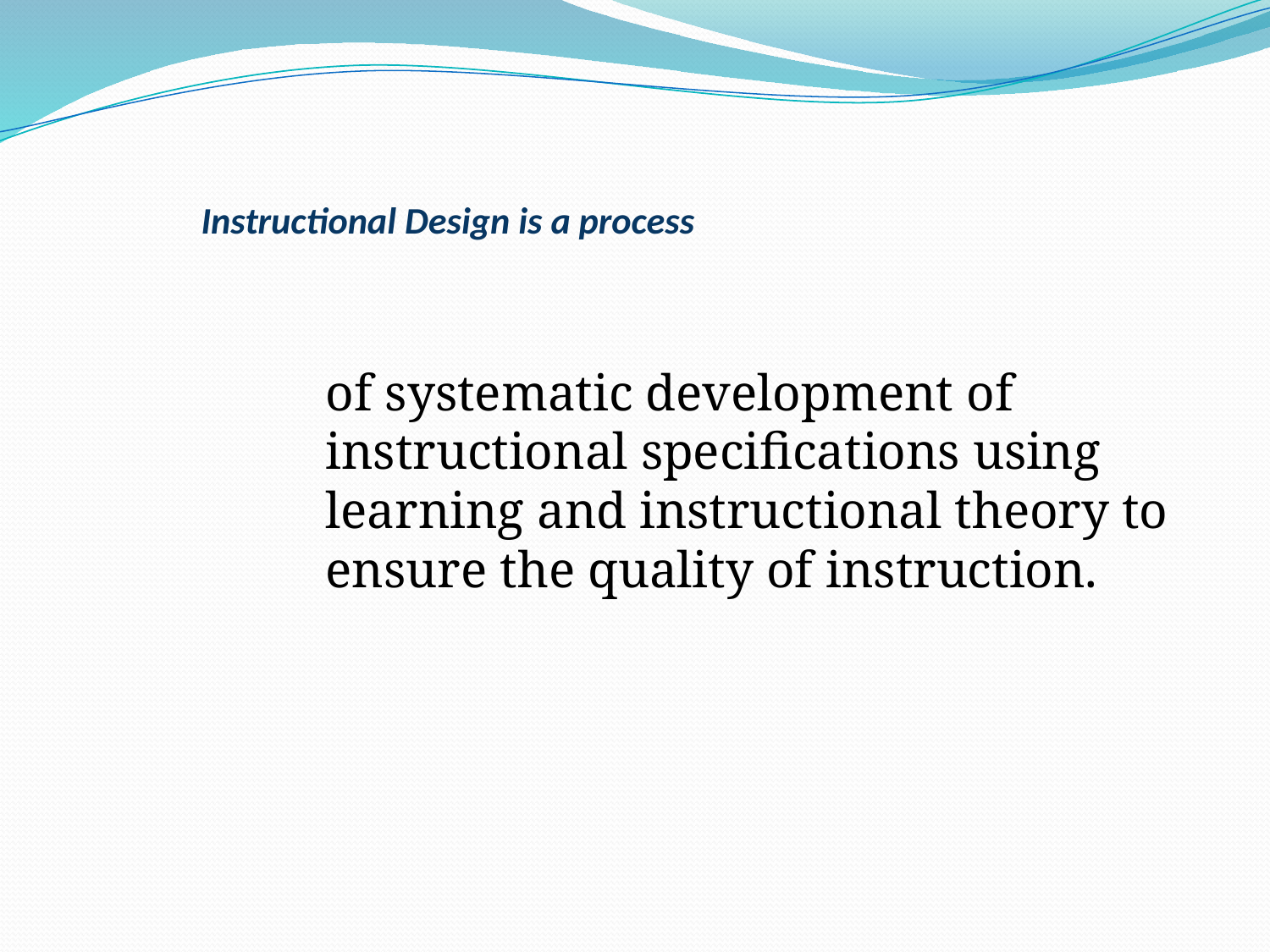

# Instructional Design is a process

 	of systematic development of instructional specifications using learning and instructional theory to ensure the quality of instruction.